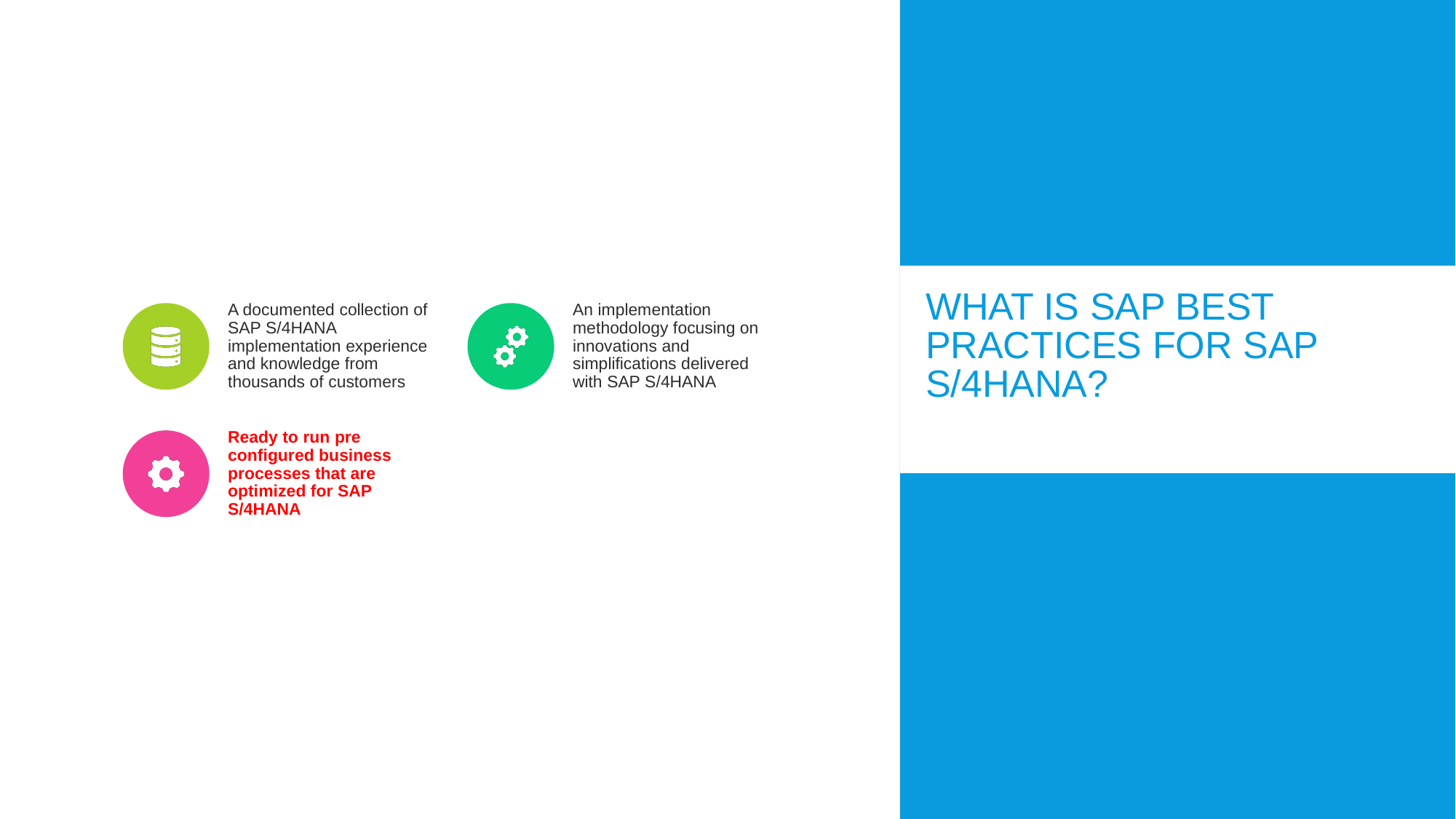

A documented collection of SAP S/4HANA implementation experience and knowledge from thousands of customers
An implementation methodology focusing on innovations and simplifications delivered with SAP S/4HANA
Ready to run pre configured business processes that are optimized for SAP S/4HANA

# What is SAP Best Practices for SAP S/4HANA?